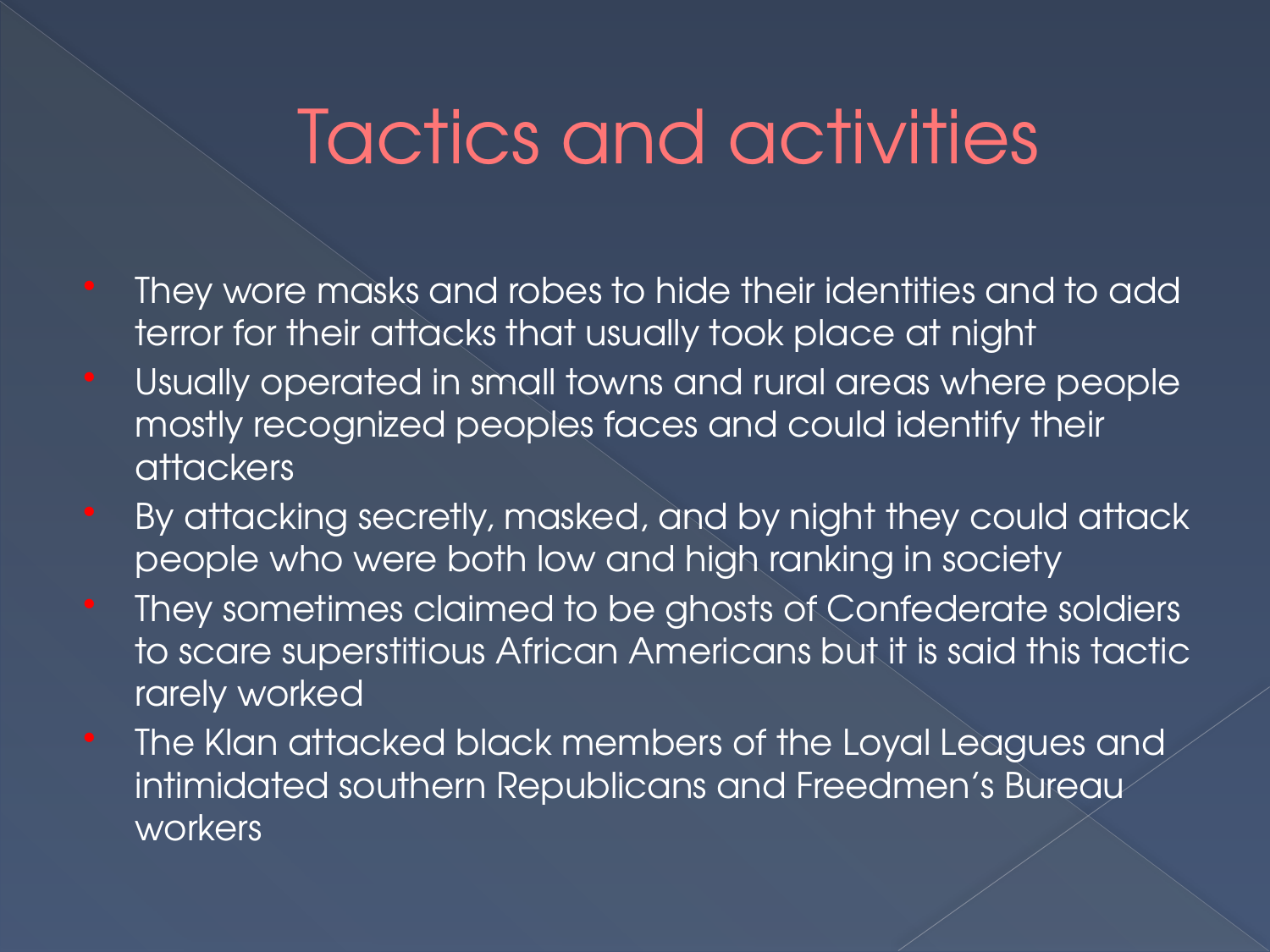

# Tactics and activities
They wore masks and robes to hide their identities and to add terror for their attacks that usually took place at night
Usually operated in small towns and rural areas where people mostly recognized peoples faces and could identify their attackers
By attacking secretly, masked, and by night they could attack people who were both low and high ranking in society
They sometimes claimed to be ghosts of Confederate soldiers to scare superstitious African Americans but it is said this tactic rarely worked
The Klan attacked black members of the Loyal Leagues and intimidated southern Republicans and Freedmen’s Bureau workers